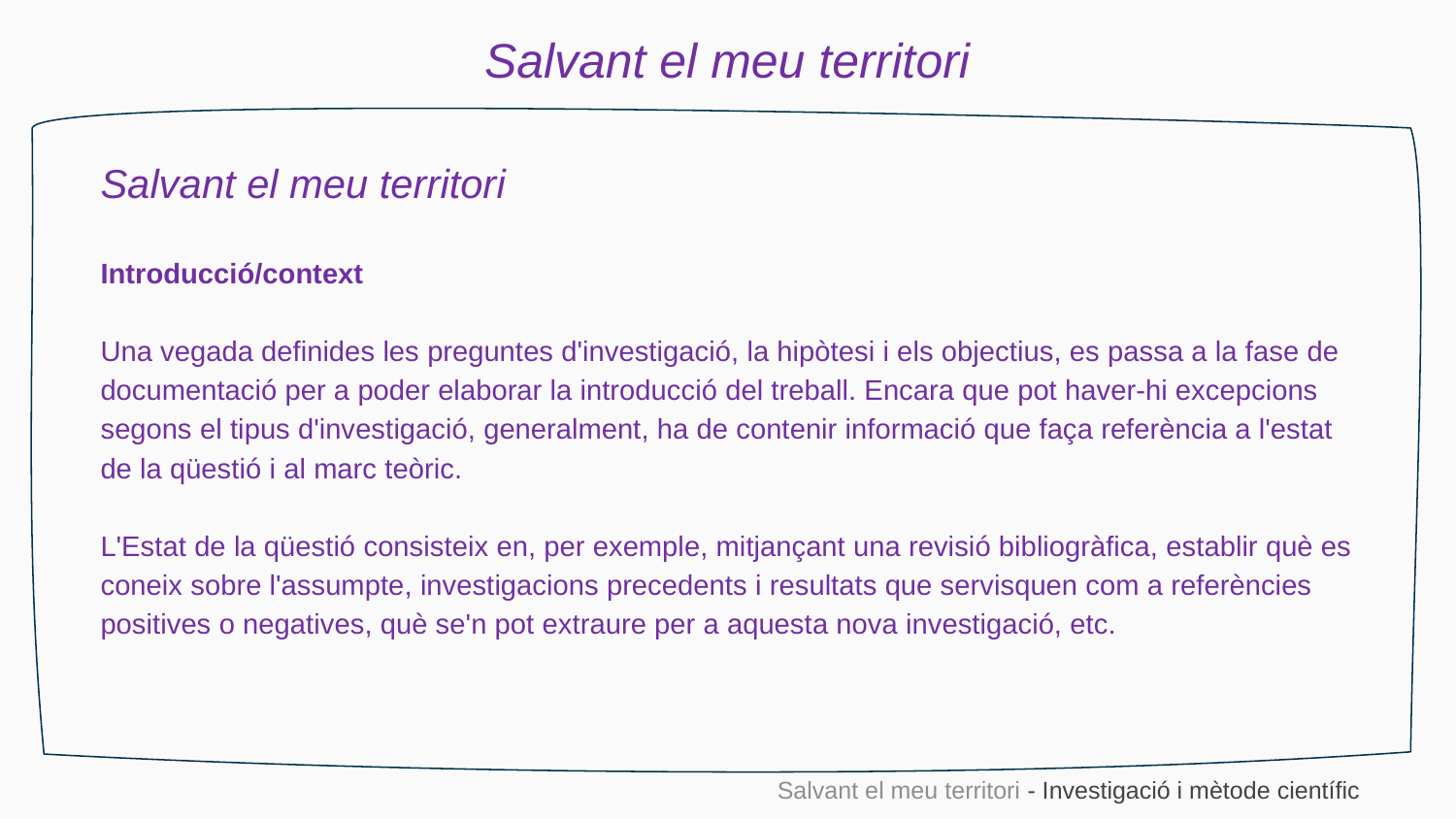

Salvant el meu territori

Salvant el meu territori
Introducció/context

Una vegada definides les preguntes d'investigació, la hipòtesi i els objectius, es passa a la fase de documentació per a poder elaborar la introducció del treball. Encara que pot haver-hi excepcions segons el tipus d'investigació, generalment, ha de contenir informació que faça referència a l'estat de la qüestió i al marc teòric.

L'Estat de la qüestió consisteix en, per exemple, mitjançant una revisió bibliogràfica, establir què es coneix sobre l'assumpte, investigacions precedents i resultats que servisquen com a referències positives o negatives, què se'n pot extraure per a aquesta nova investigació, etc.

Salvant el meu territori - Investigació i mètode científic